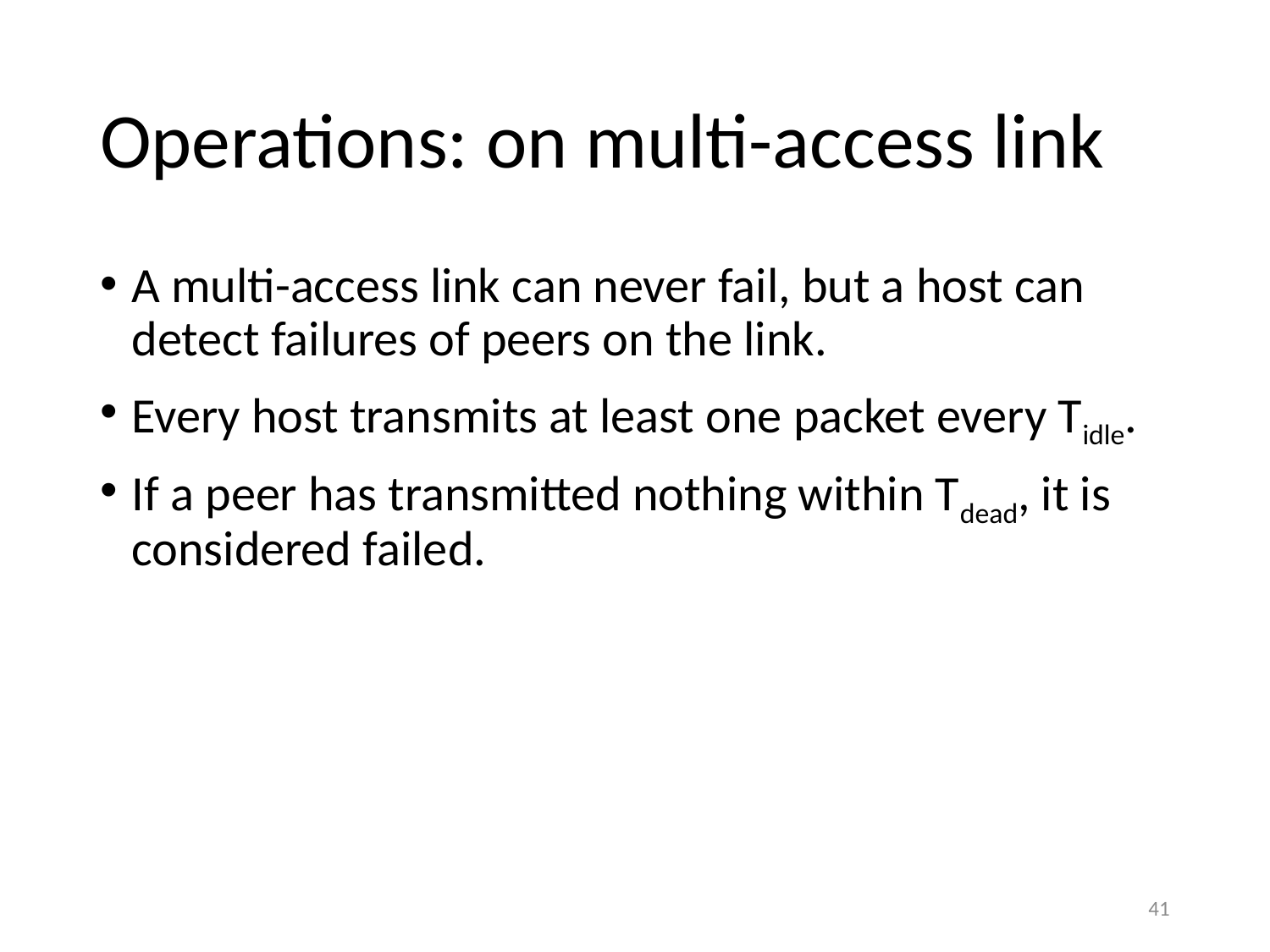

# Operations: on multi-access link
A multi-access link can never fail, but a host can detect failures of peers on the link.
Every host transmits at least one packet every Tidle.
If a peer has transmitted nothing within Tdead, it is considered failed.
41